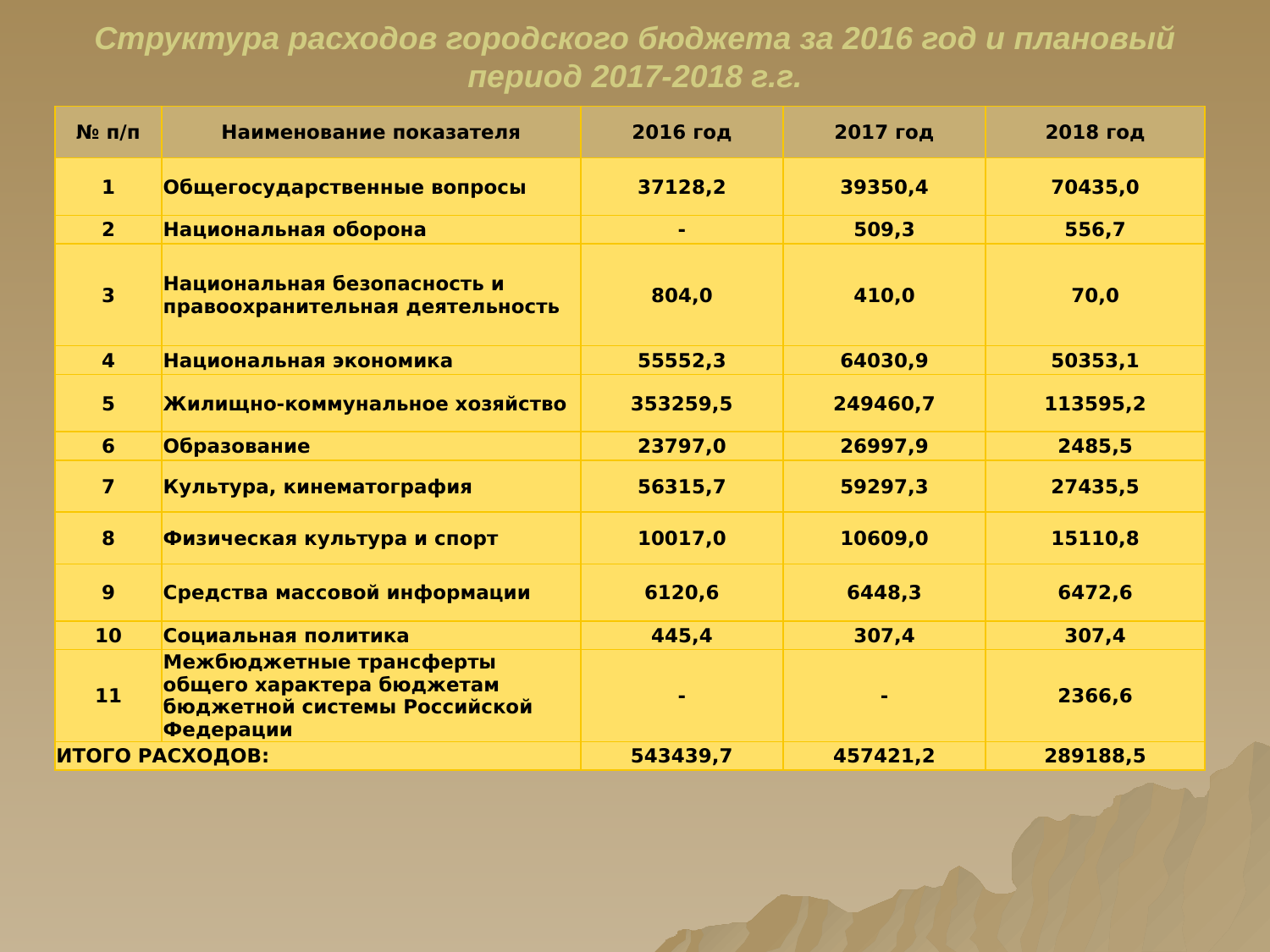

# Структура расходов городского бюджета за 2016 год и плановый период 2017-2018 г.г.
| № п/п | Наименование показателя | 2016 год | 2017 год | 2018 год |
| --- | --- | --- | --- | --- |
| 1 | Общегосударственные вопросы | 37128,2 | 39350,4 | 70435,0 |
| 2 | Национальная оборона | - | 509,3 | 556,7 |
| 3 | Национальная безопасность и правоохранительная деятельность | 804,0 | 410,0 | 70,0 |
| 4 | Национальная экономика | 55552,3 | 64030,9 | 50353,1 |
| 5 | Жилищно-коммунальное хозяйство | 353259,5 | 249460,7 | 113595,2 |
| 6 | Образование | 23797,0 | 26997,9 | 2485,5 |
| 7 | Культура, кинематография | 56315,7 | 59297,3 | 27435,5 |
| 8 | Физическая культура и спорт | 10017,0 | 10609,0 | 15110,8 |
| 9 | Средства массовой информации | 6120,6 | 6448,3 | 6472,6 |
| 10 | Социальная политика | 445,4 | 307,4 | 307,4 |
| 11 | Межбюджетные трансферты общего характера бюджетам бюджетной системы Российской Федерации | - | - | 2366,6 |
| ИТОГО РАСХОДОВ: |  | 543439,7 | 457421,2 | 289188,5 |